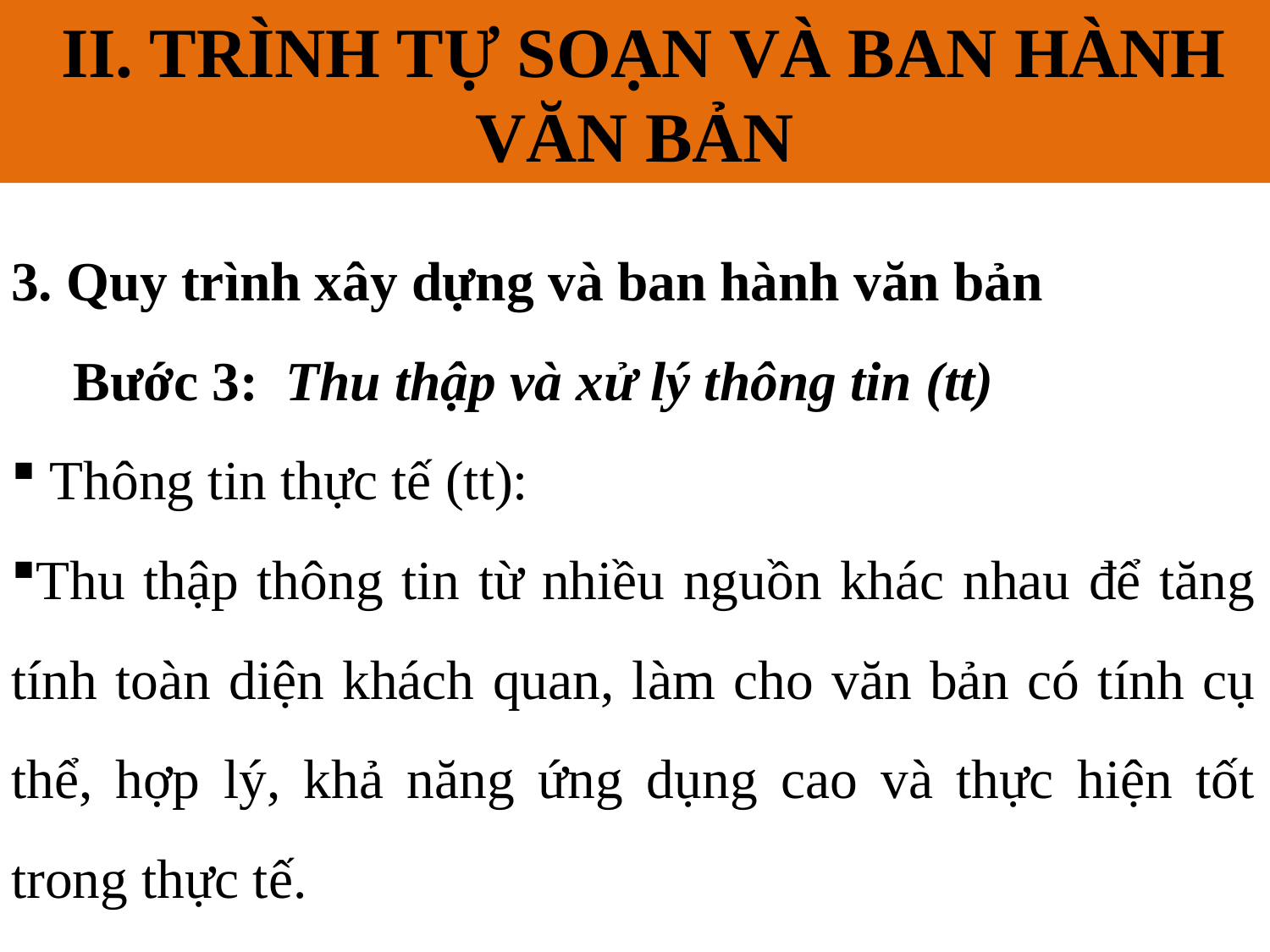

II. TRÌNH TỰ SOẠN VÀ BAN HÀNH VĂN BẢN
# II. QUY TRÌNH XÂY DỰNG VÀ BAN HÀNH VĂN BẢN
3. Quy trình xây dựng và ban hành văn bản
Bước 3:  Thu thập và xử lý thông tin (tt)
 Thông tin thực tế (tt):
Thu thập thông tin từ nhiều nguồn khác nhau để tăng tính toàn diện khách quan, làm cho văn bản có tính cụ thể, hợp lý, khả năng ứng dụng cao và thực hiện tốt trong thực tế.